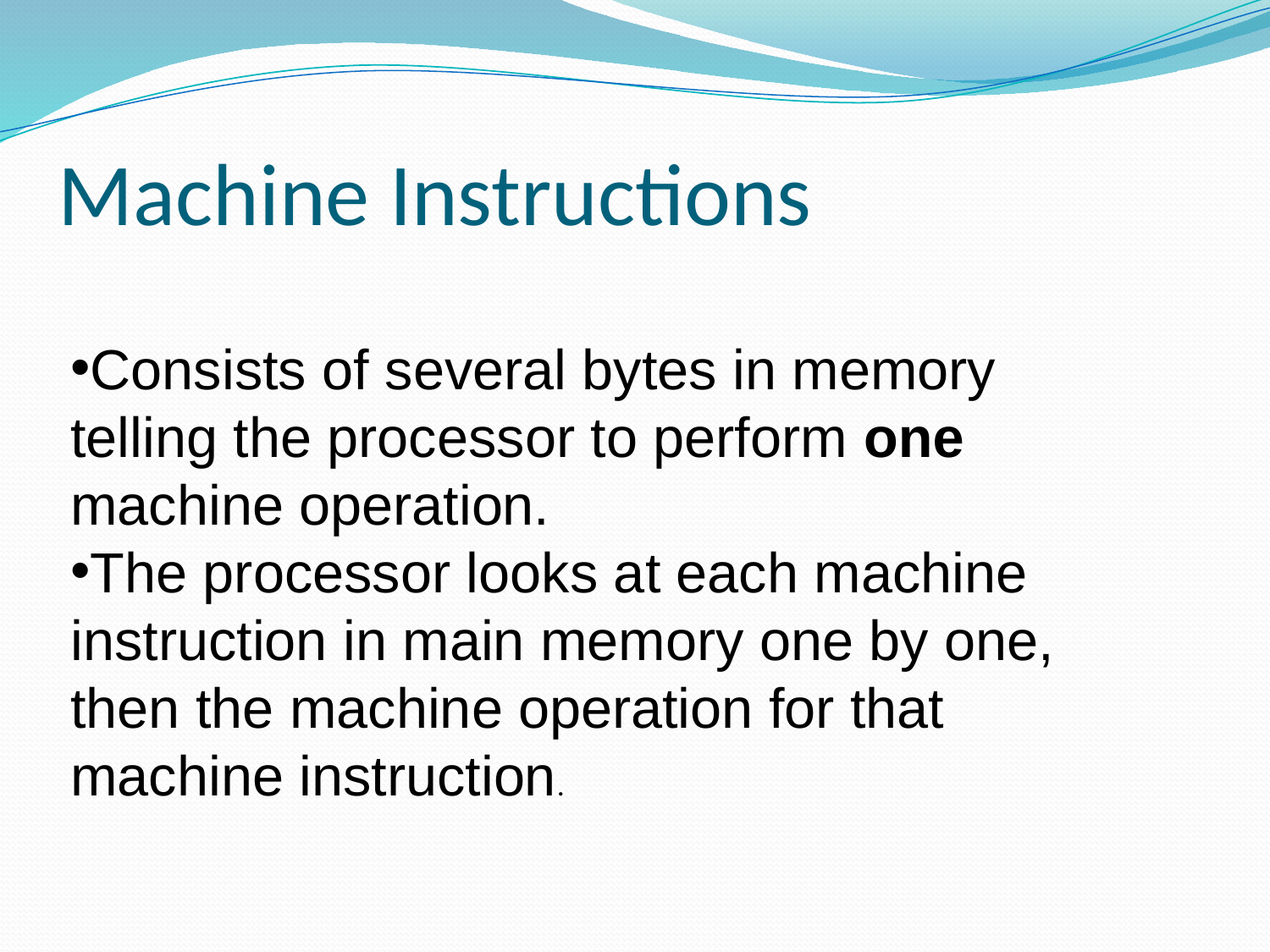

# Machine Instructions
Consists of several bytes in memory telling the processor to perform one machine operation.
The processor looks at each machine instruction in main memory one by one, then the machine operation for that machine instruction.